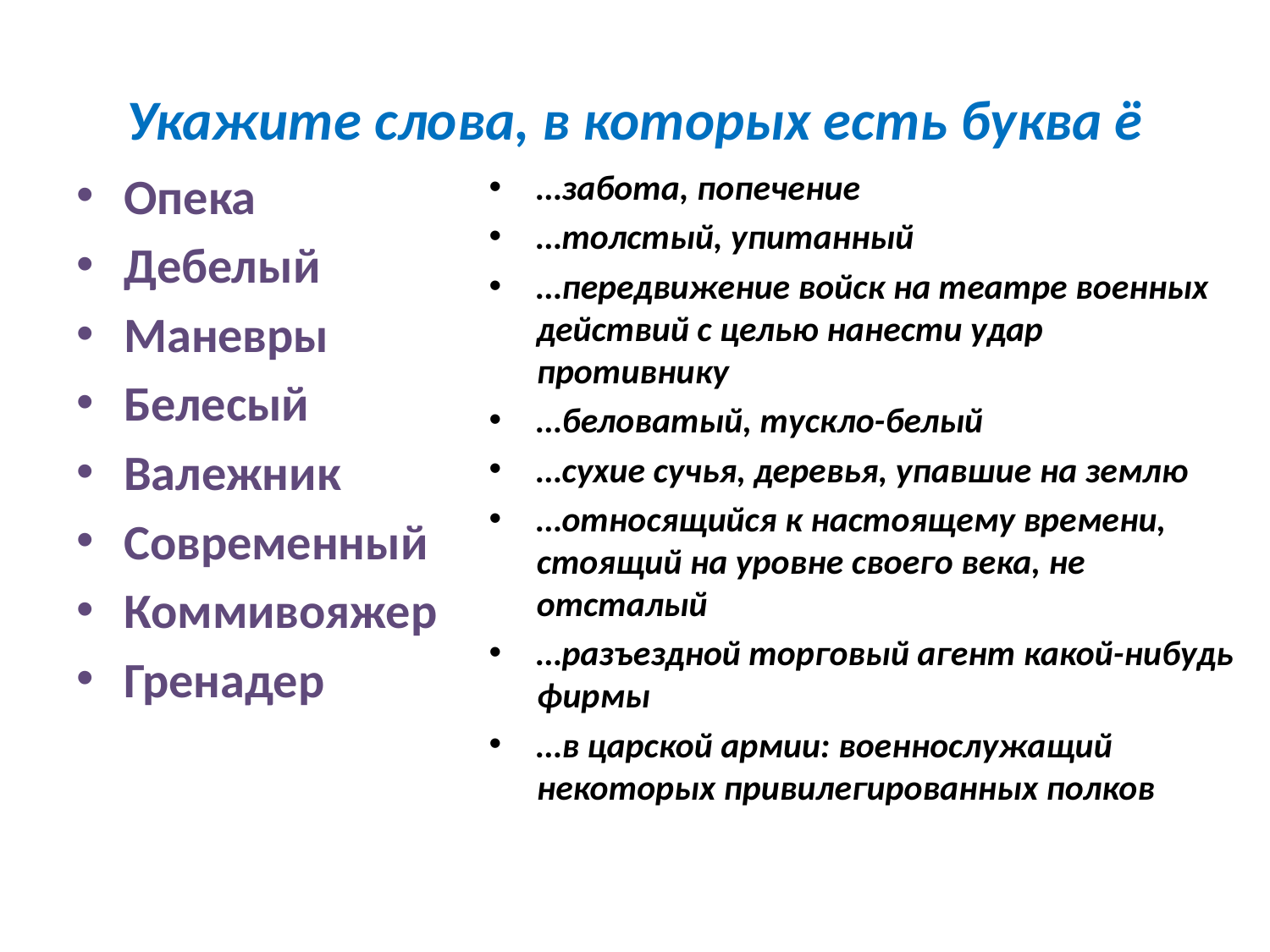

# Укажите слова, в которых есть буква ё
Опека
Дебелый
Маневры
Белесый
Валежник
Современный
Коммивояжер
Гренадер
…забота, попечение
…толстый, упитанный
…передвижение войск на театре военных действий с целью нанести удар противнику
…беловатый, тускло-белый
…сухие сучья, деревья, упавшие на землю
…относящийся к настоящему времени, стоящий на уровне своего века, не отсталый
…разъездной торговый агент какой-нибудь фирмы
…в царской армии: военнослужащий некоторых привилегированных полков